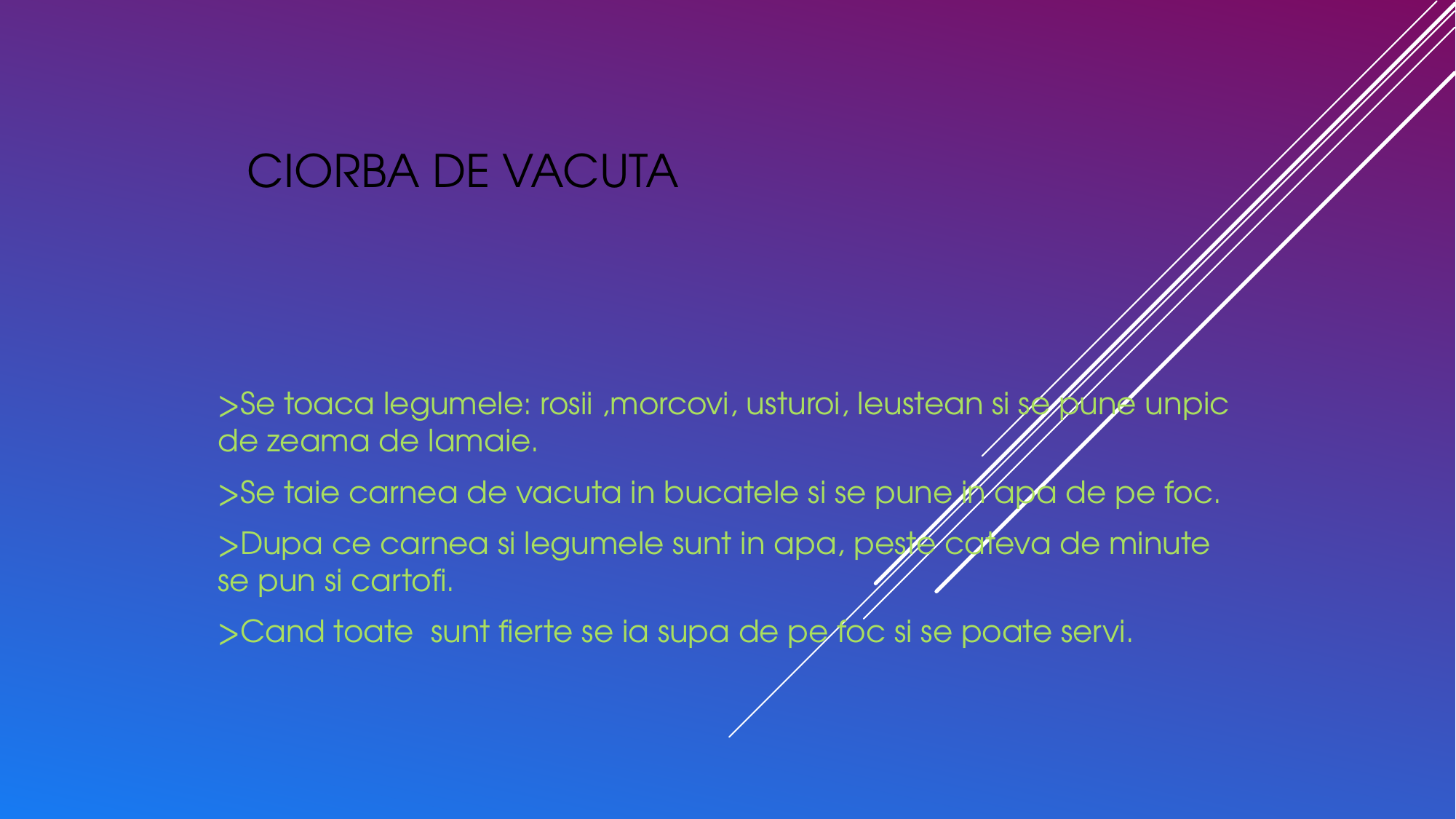

# Ciorba de vacuta
>Se toaca legumele: rosii ,morcovi, usturoi, leustean si se pune unpic de zeama de lamaie.
>Se taie carnea de vacuta in bucatele si se pune in apa de pe foc.
>Dupa ce carnea si legumele sunt in apa, peste cateva de minute se pun si cartofi.
>Cand toate  sunt fierte se ia supa de pe foc si se poate servi.